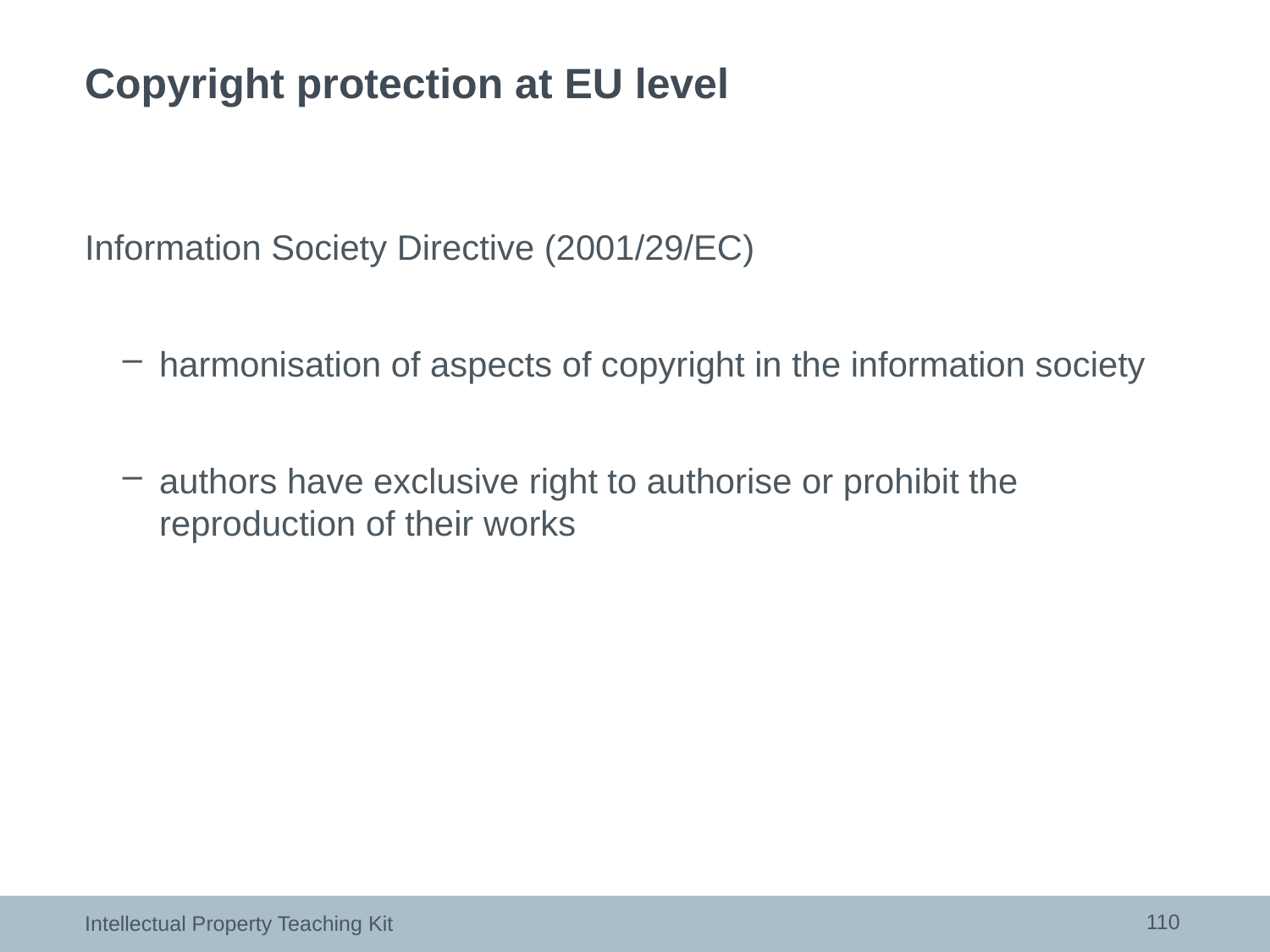

# Copyright protection at EU level
Information Society Directive (2001/29/EC)

harmonisation of aspects of copyright in the information society

authors have exclusive right to authorise or prohibit the reproduction of their works
110
Intellectual Property Teaching Kit